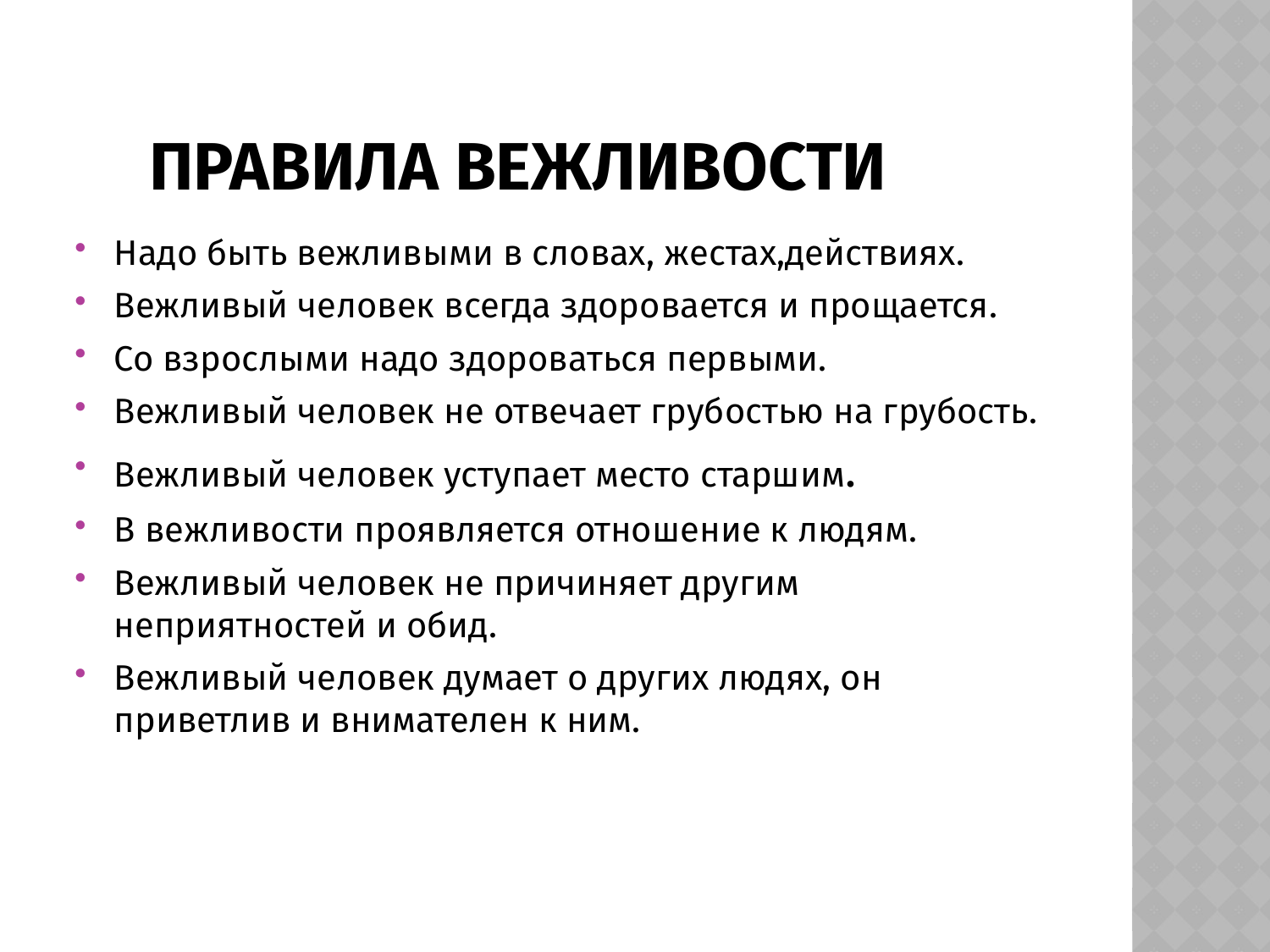

# Правила вежливости
Надо быть вежливыми в словах, жестах,действиях.
Вежливый человек всегда здоровается и прощается.
Со взрослыми надо здороваться первыми.
Вежливый человек не отвечает грубостью на грубость.
Вежливый человек уступает место старшим.
В вежливости проявляется отношение к людям.
Вежливый человек не причиняет другим неприятностей и обид.
Вежливый человек думает о других людях, он приветлив и внимателен к ним.